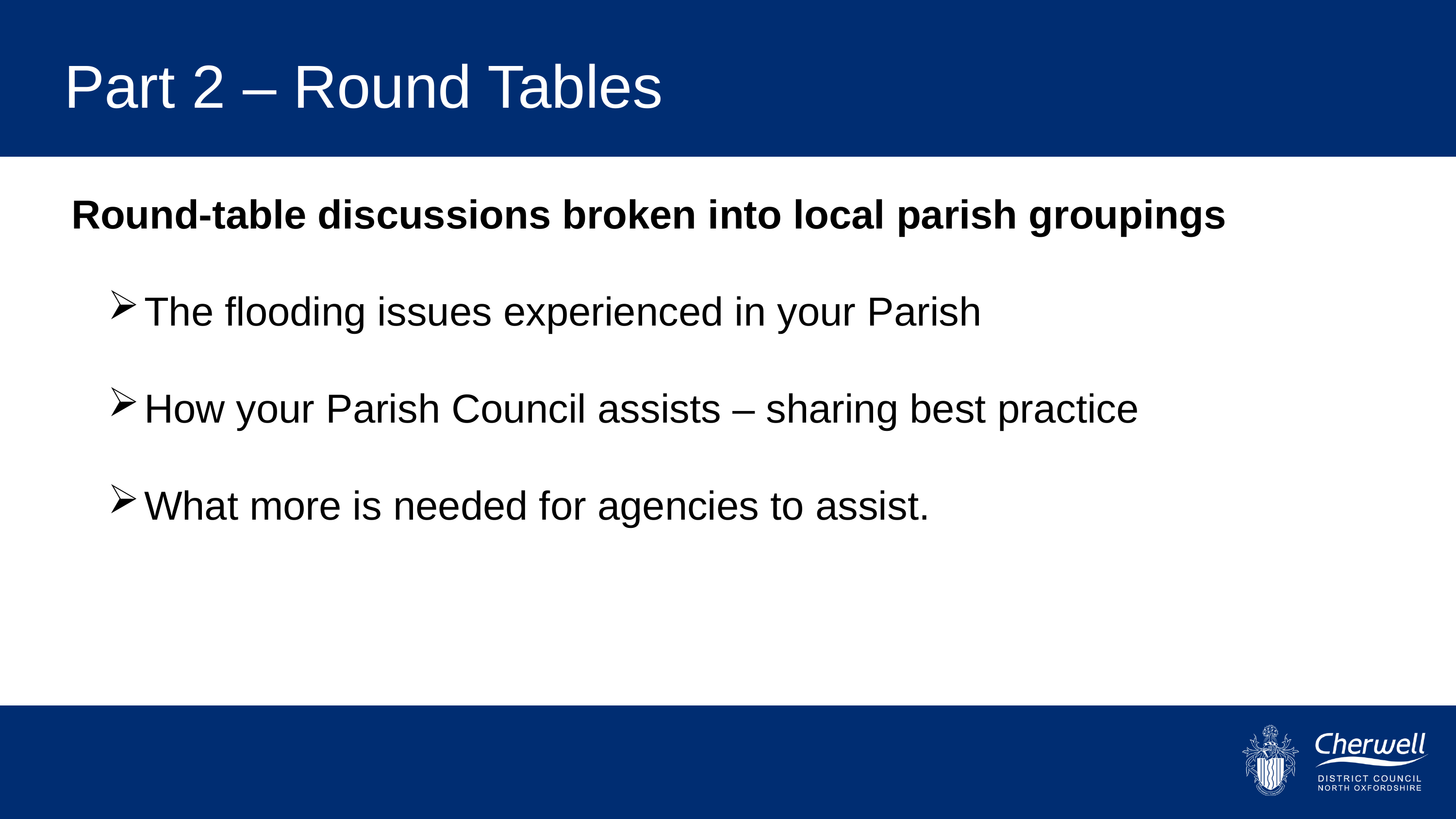

Part 2 – Round Tables
Round-table discussions broken into local parish groupings

The flooding issues experienced in your Parish

How your Parish Council assists – sharing best practice

What more is needed for agencies to assist.